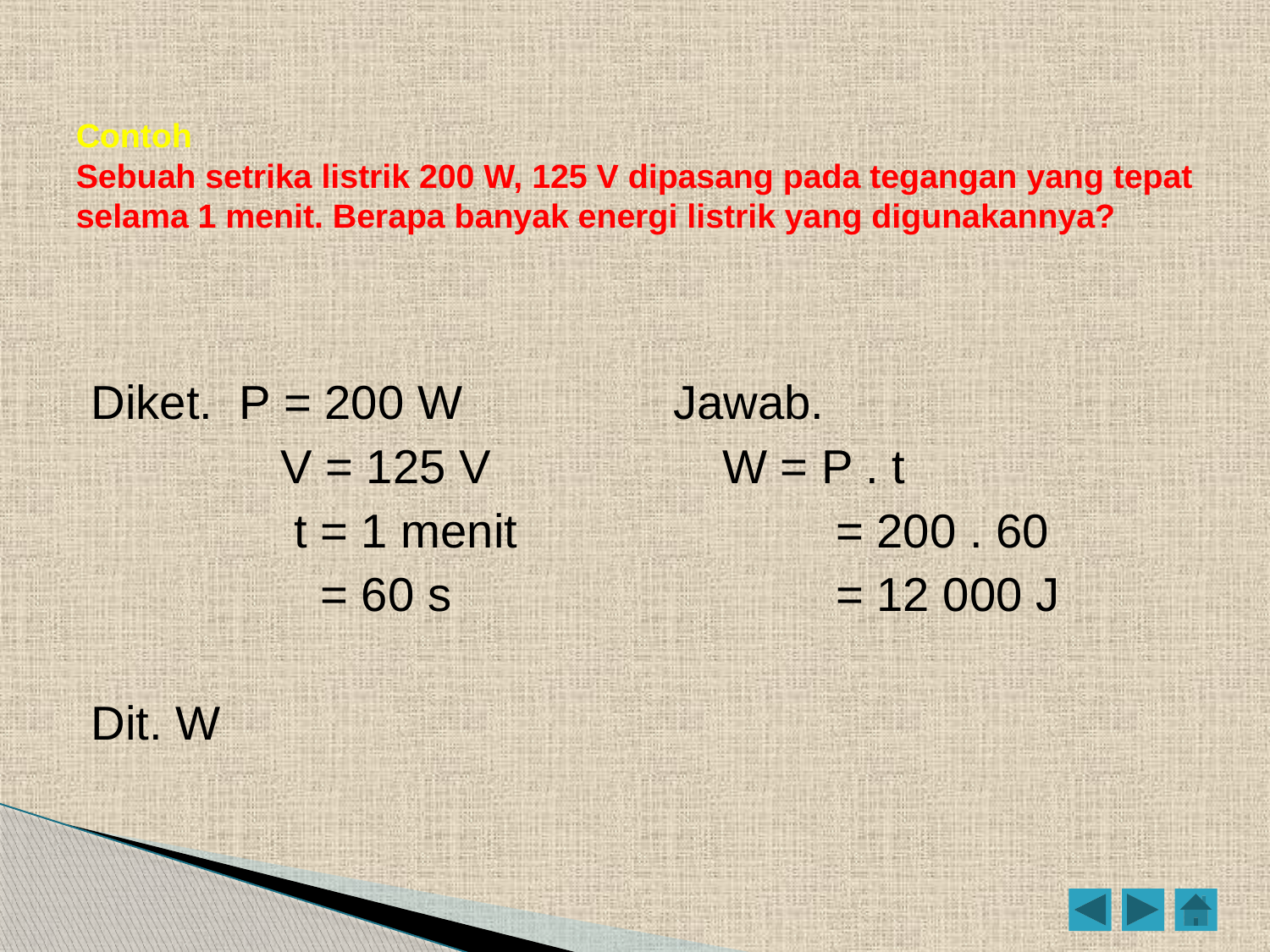

# Contoh Sebuah setrika listrik 200 W, 125 V dipasang pada tegangan yang tepat selama 1 menit. Berapa banyak energi listrik yang digunakannya?
Diket.  P = 200 W
		  V = 125 V
		   t = 1 menit
		     = 60 s

Dit. W
Jawab.
	 W = P . t
		= 200 . 60
		= 12 000 J